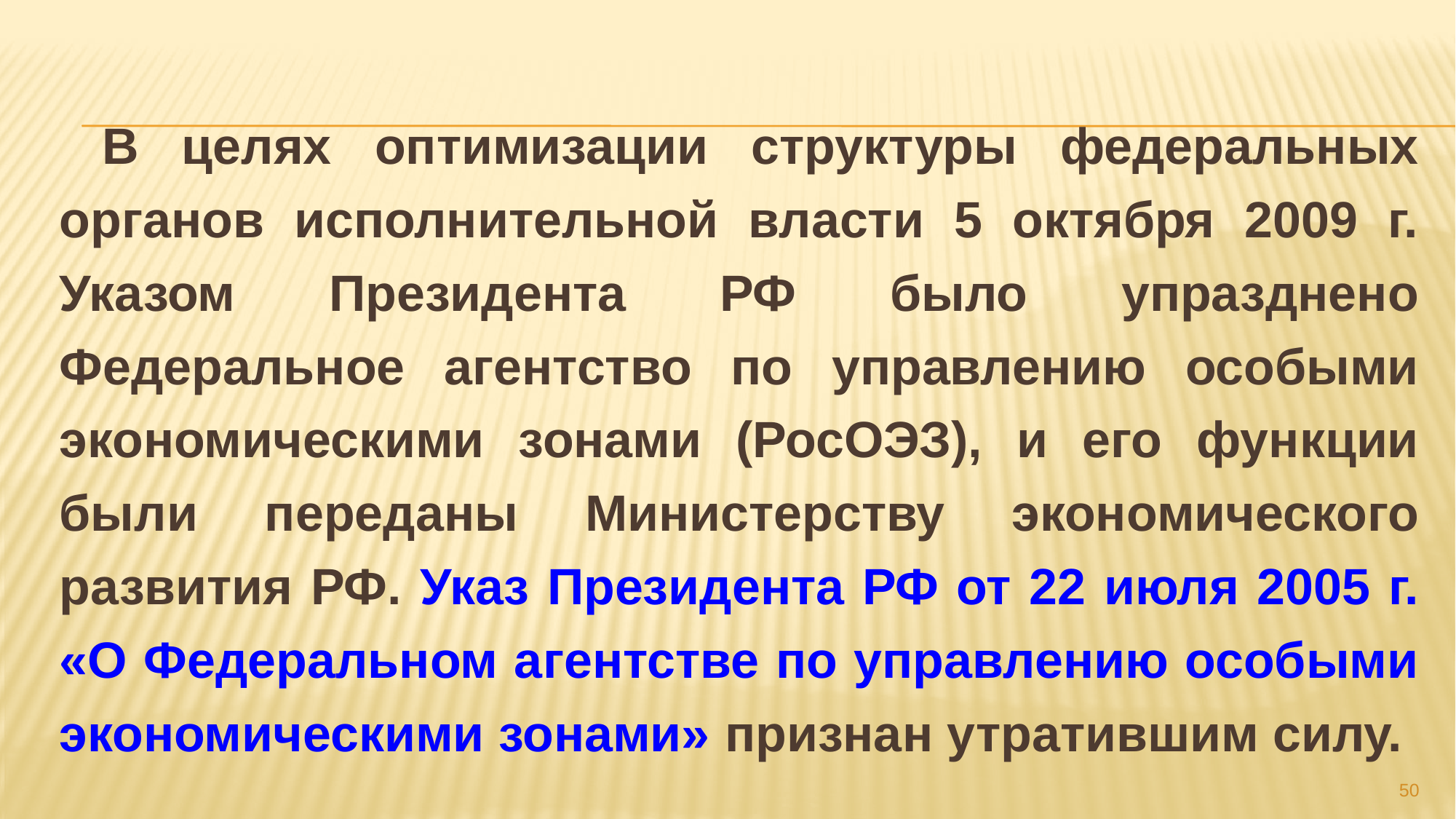

В целях оптимизации структуры федеральных органов исполнительной власти 5 октября 2009 г. Указом Президента РФ было упразднено Федеральное агентство по управлению особыми экономическими зонами (РосОЭЗ), и его функции были переданы Министерству экономического развития РФ. Указ Президента РФ от 22 июля 2005 г. «О Федеральном агентстве по управлению особыми экономическими зонами» признан утратившим силу.
#
50